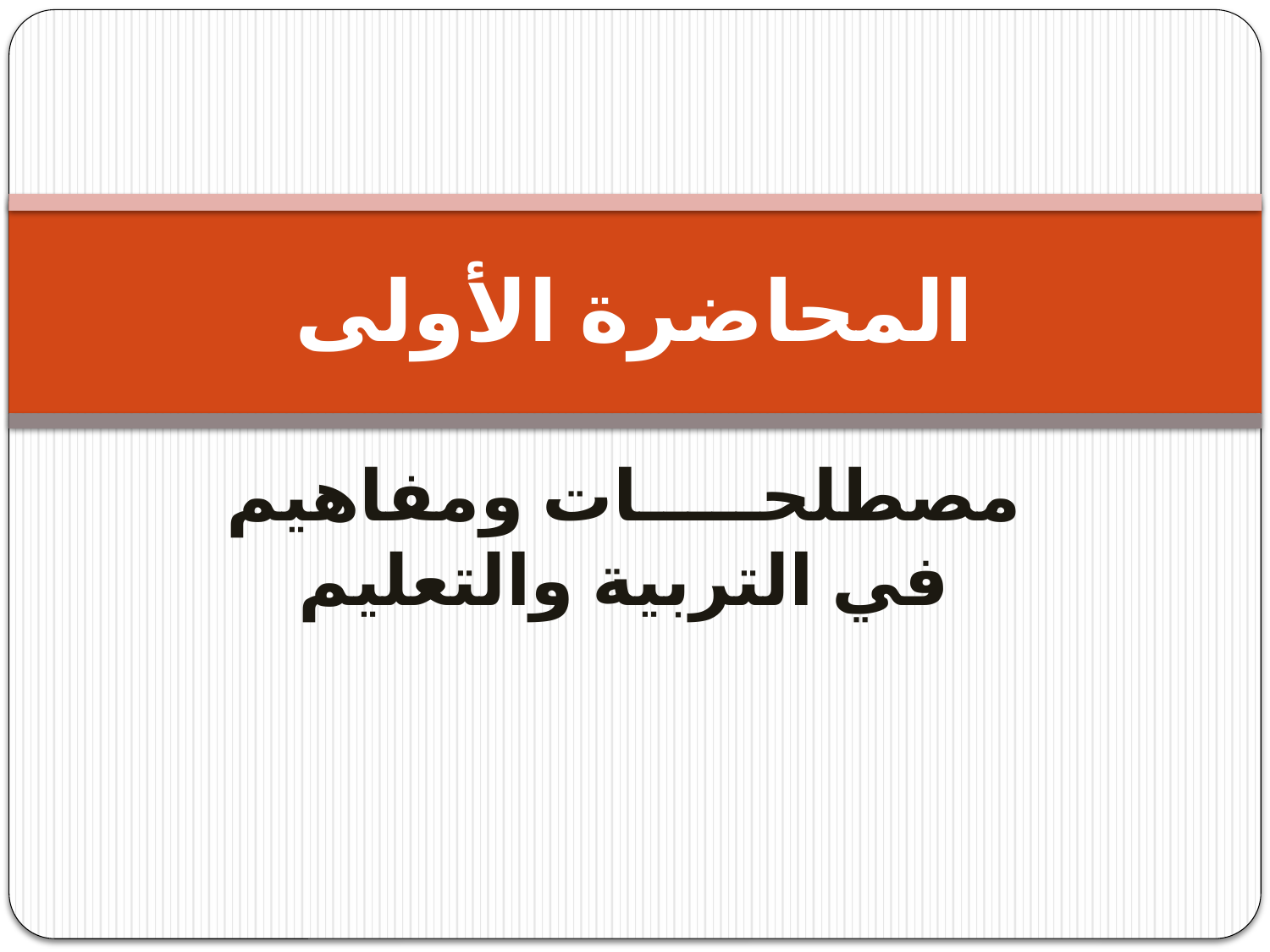

# المحاضرة الأولى
مصطلحـــــات ومفاهيم في التربية والتعليم